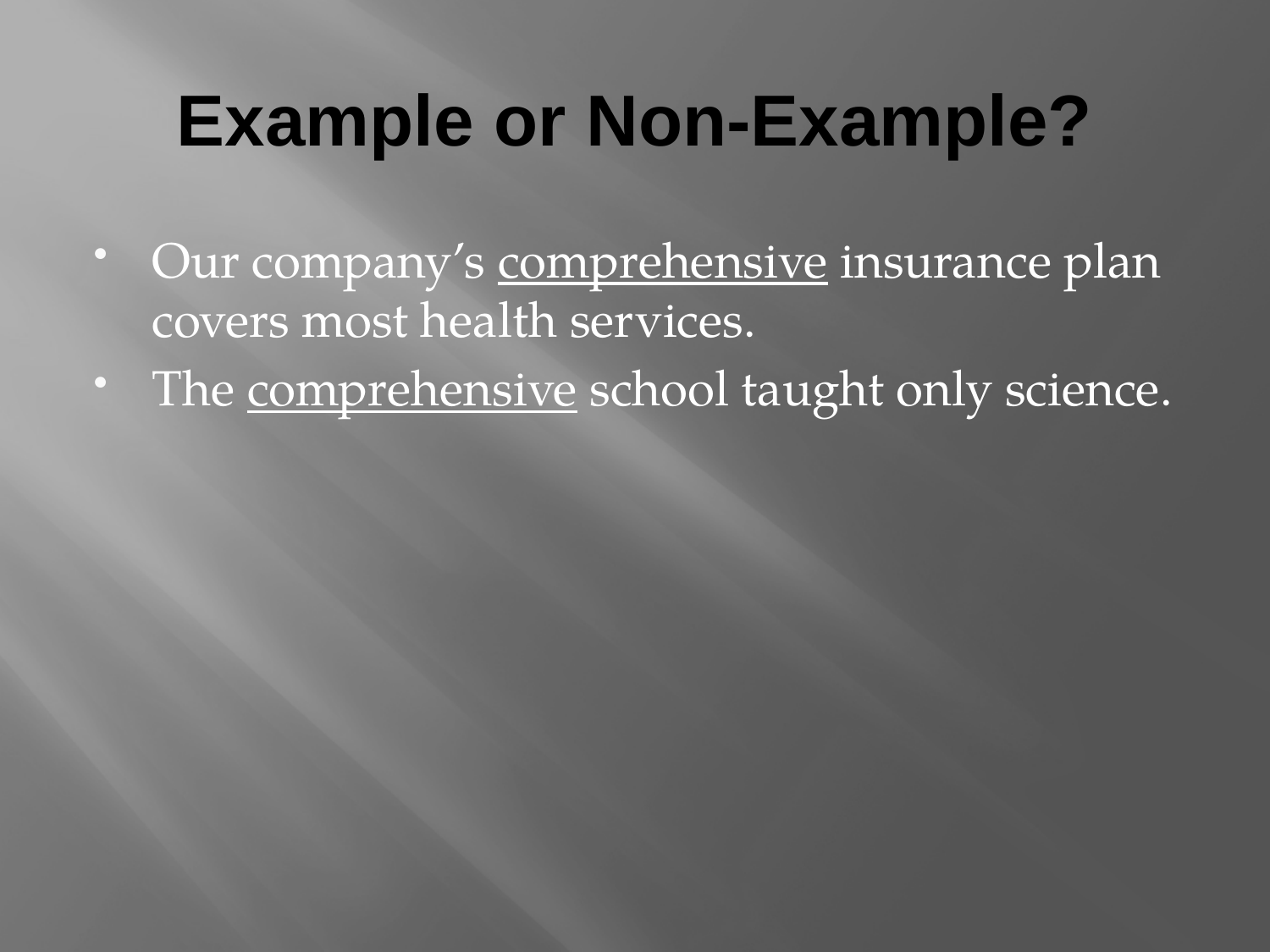

# Example or Non-Example?
Our company’s comprehensive insurance plan covers most health services.
The comprehensive school taught only science.